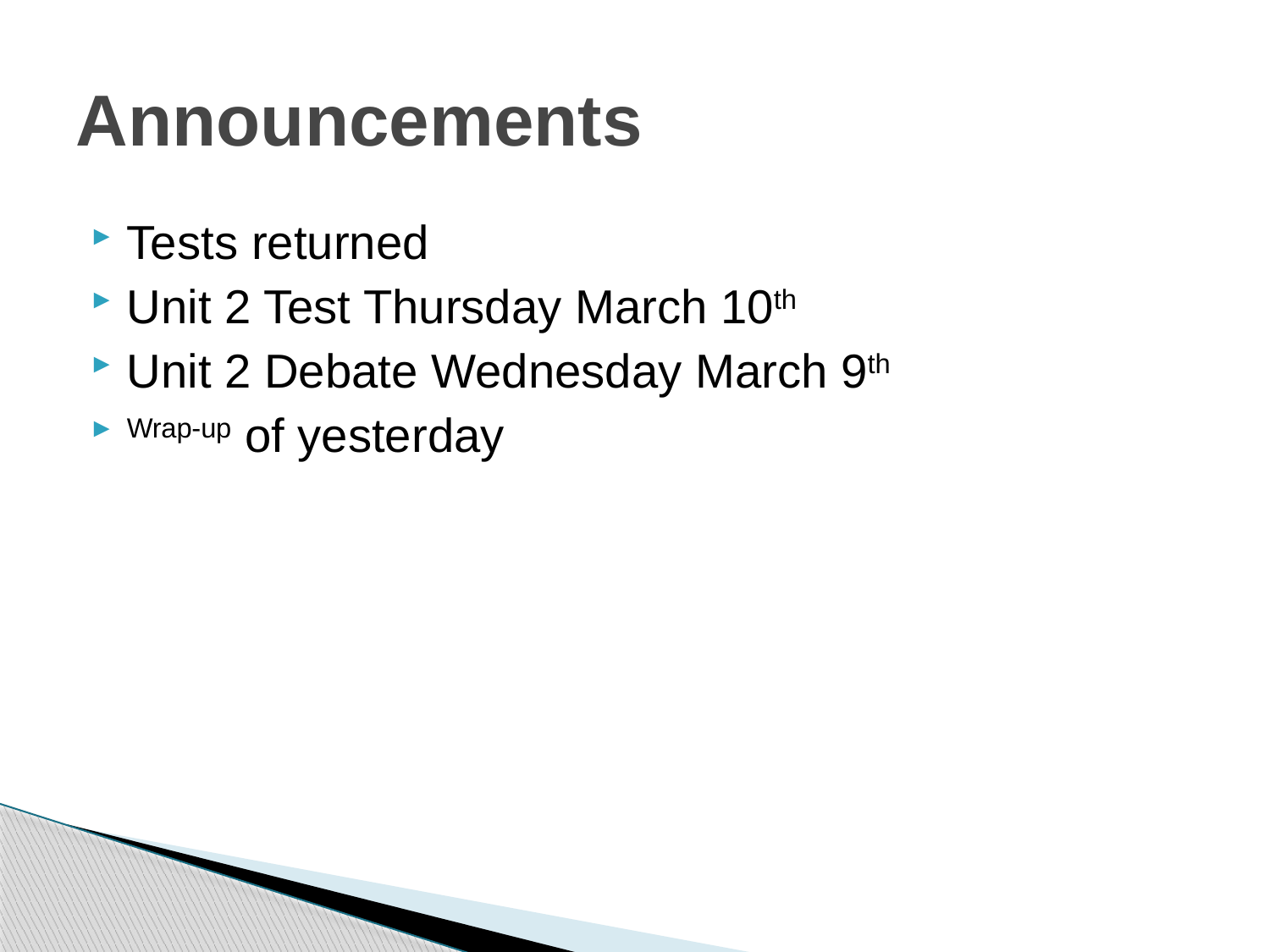

# Announcements
Tests returned
Unit 2 Test Thursday March 10th
Unit 2 Debate Wednesday March 9th
Wrap-up of yesterday